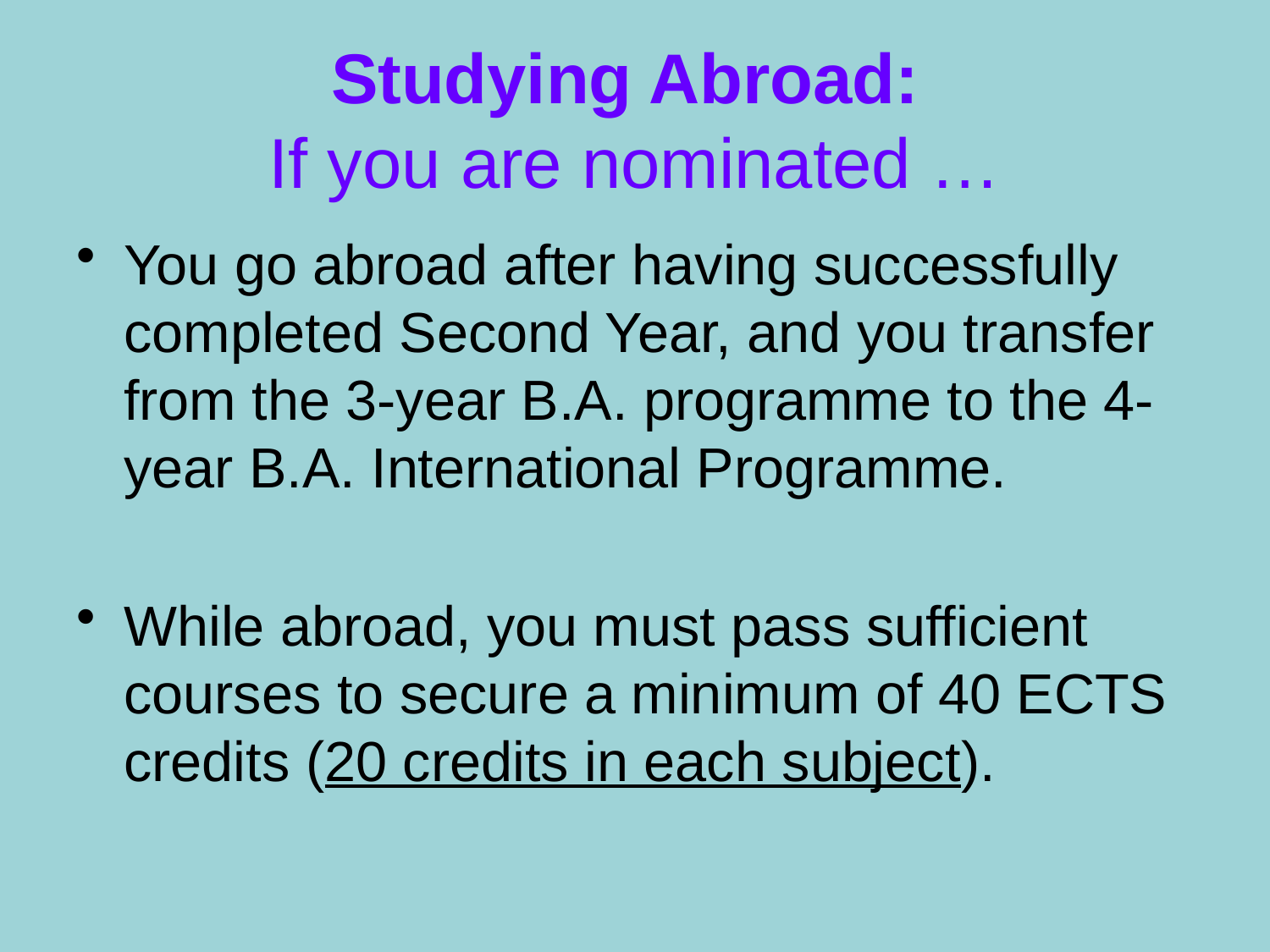

# Studying Abroad: If you are nominated …
You go abroad after having successfully completed Second Year, and you transfer from the 3-year B.A. programme to the 4-year B.A. International Programme.

While abroad, you must pass sufficient courses to secure a minimum of 40 ECTS credits (20 credits in each subject).